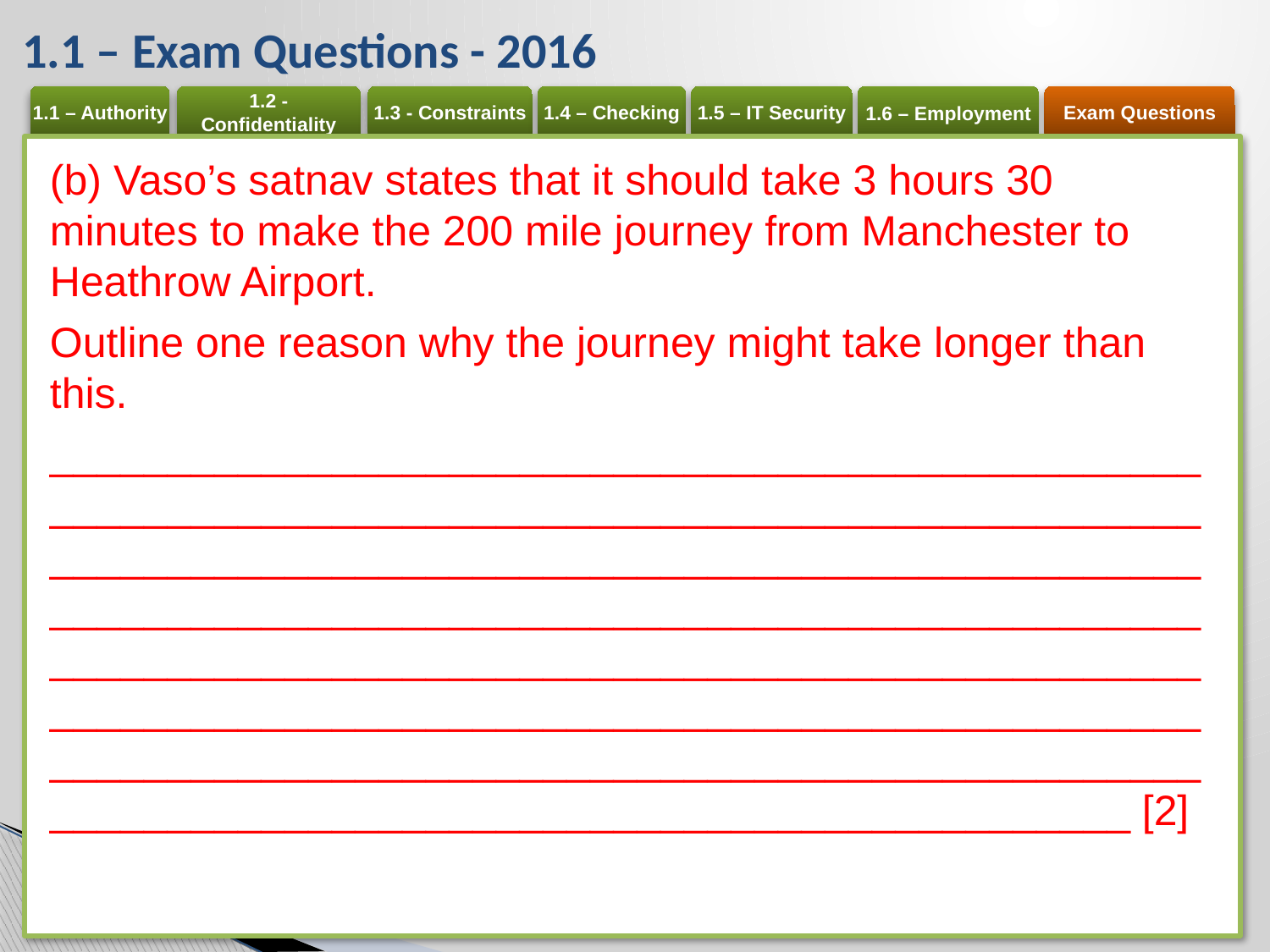

# 1.1 – Exam Questions - 2016
(b) Vaso’s satnav states that it should take 3 hours 30 minutes to make the 200 mile journey from Manchester to Heathrow Airport.
Outline one reason why the journey might take longer than this.
_____________________________________________________________________________________________________________________________________________________________________________________________________________________________________________________________________________________________________________________________________________________________________________________________________ [2]